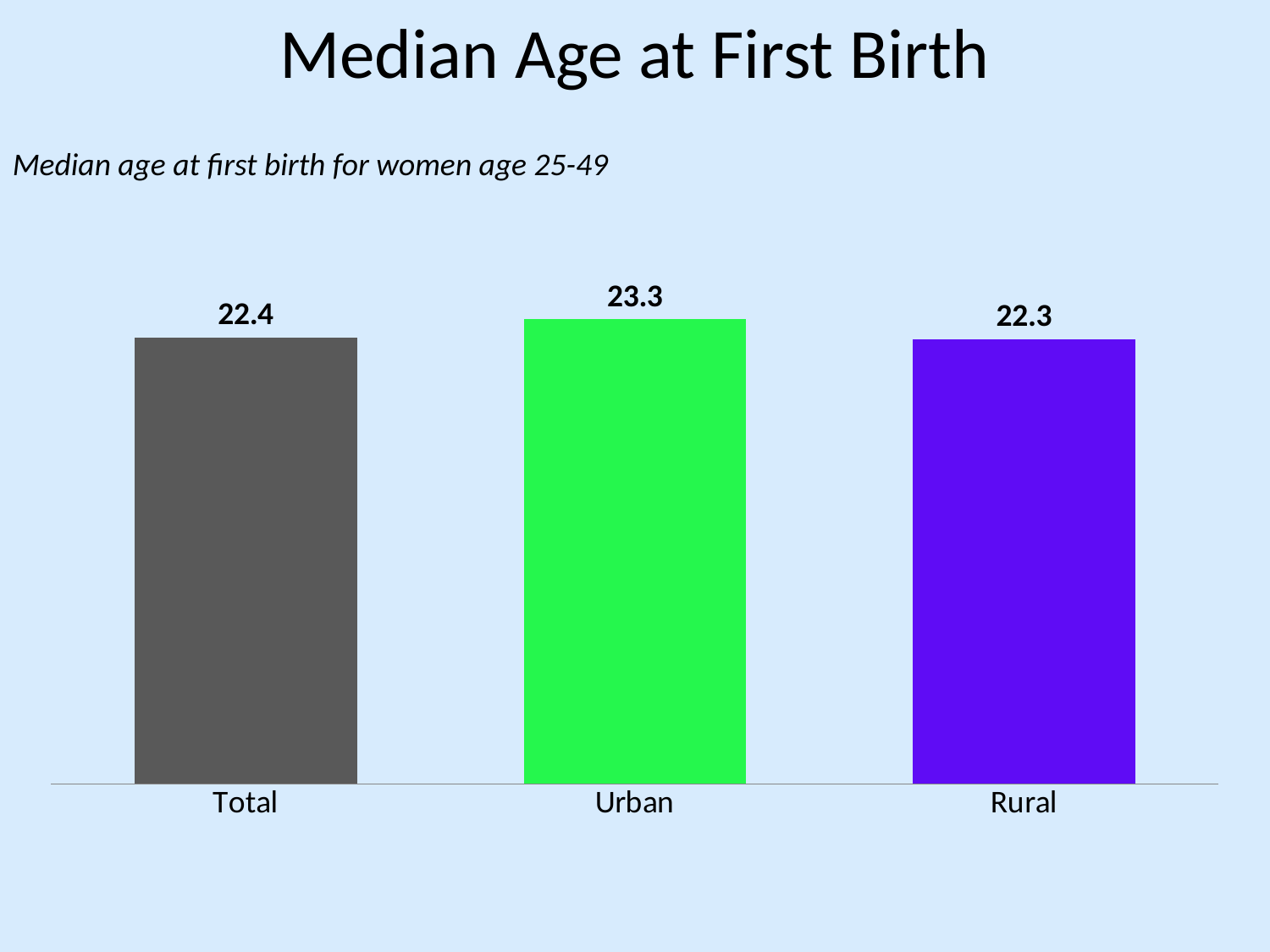

# Median Age at First Birth
Median age at first birth for women age 25-49

### Chart

| Category | Series 1 |
|---|---|
| Total | 22.4 |
| Urban | 23.3 |
| Rural | 22.3 |